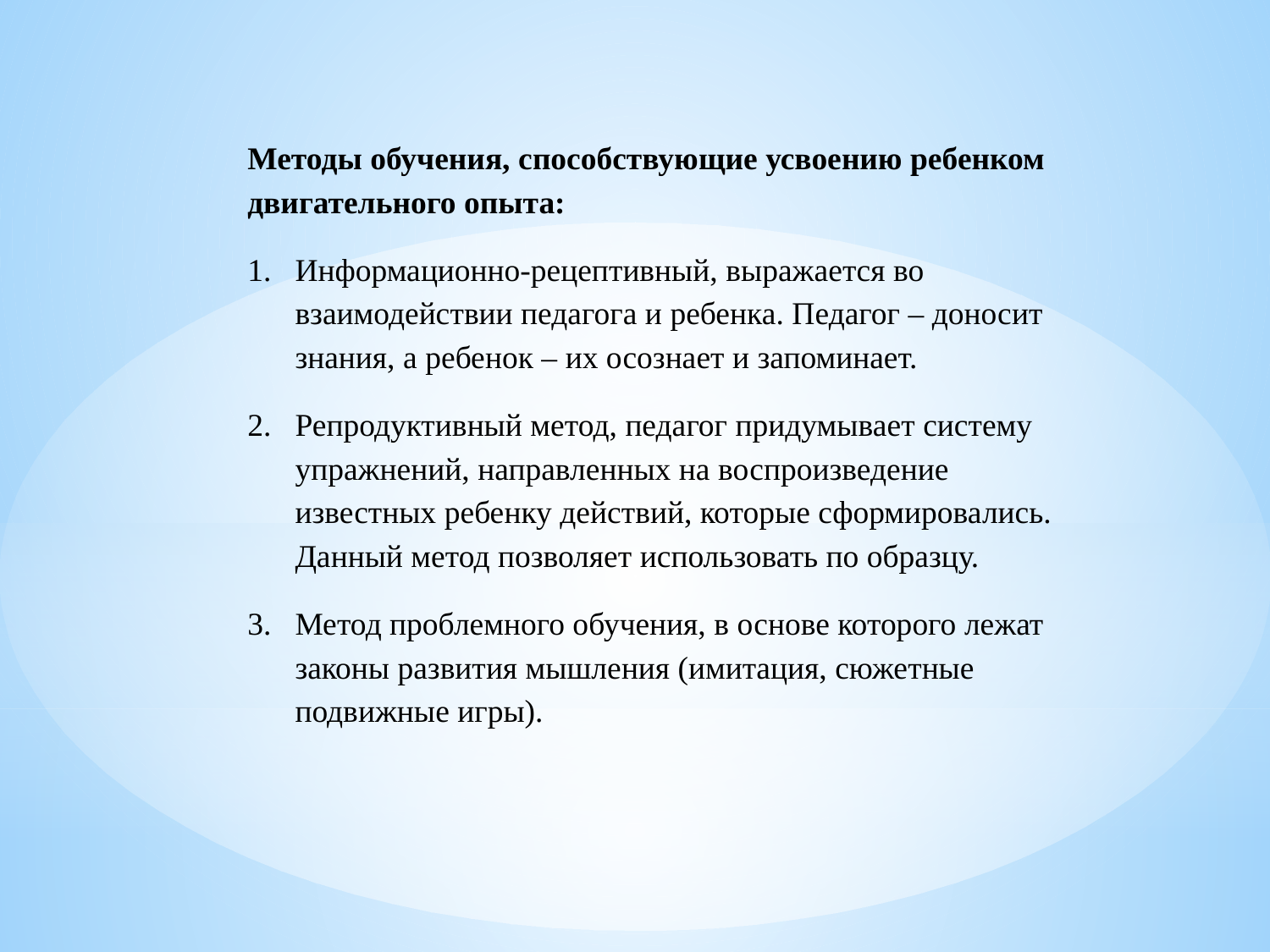

Методы обучения, способствующие усвоению ребенком двигательного опыта:
Информационно-рецептивный, выражается во взаимодействии педагога и ребенка. Педагог – доносит знания, а ребенок – их осознает и запоминает.
Репродуктивный метод, педагог придумывает систему упражнений, направленных на воспроизведение известных ребенку действий, которые сформировались. Данный метод позволяет использовать по образцу.
Метод проблемного обучения, в основе которого лежат законы развития мышления (имитация, сюжетные подвижные игры).